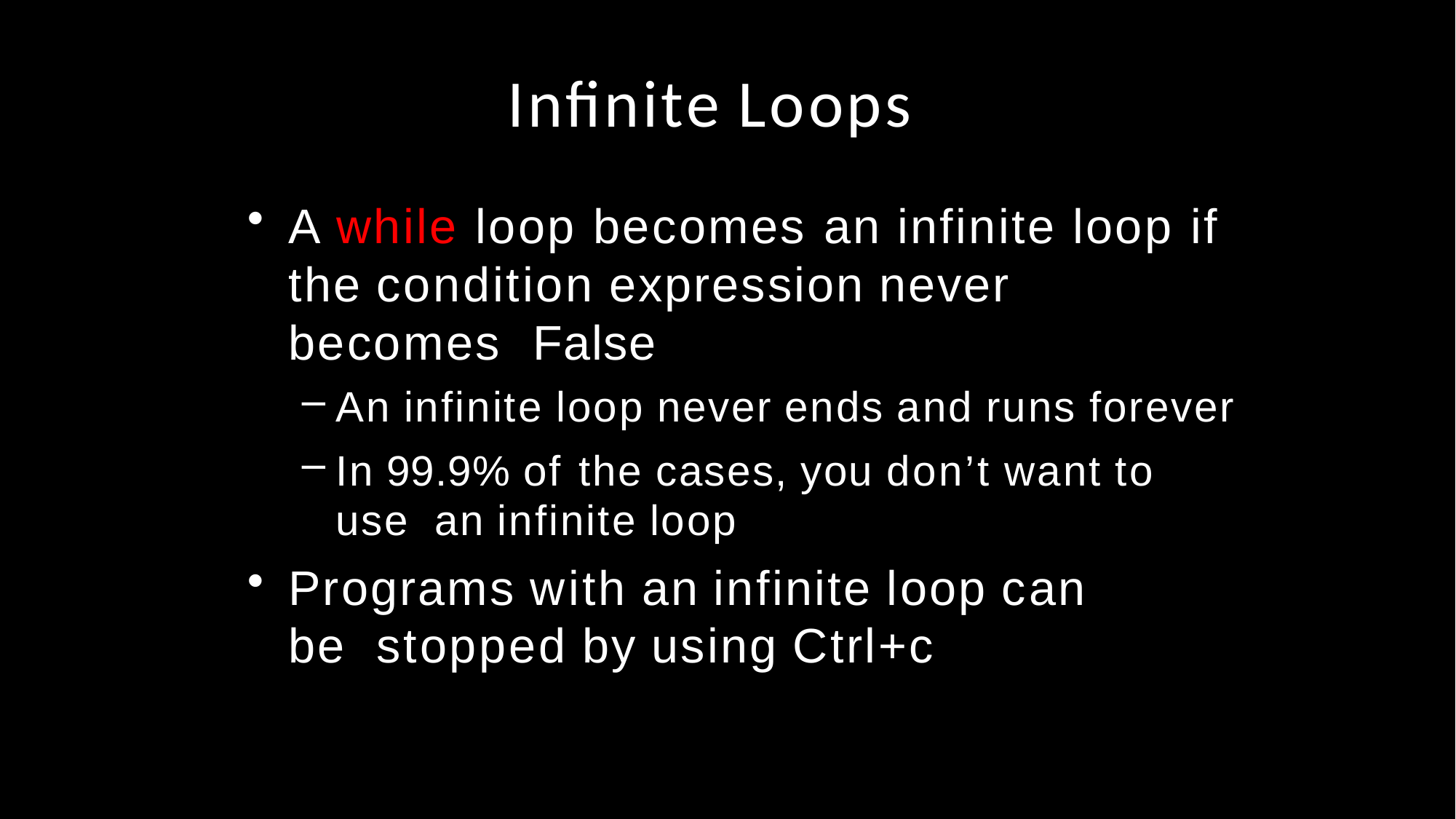

# Infinite Loops
A while loop becomes an infinite loop if  the condition expression never becomes  False
An infinite loop never ends and runs forever
In 99.9% of the cases, you don’t want to use  an infinite loop
Programs with an infinite loop can be  stopped by using Ctrl+c